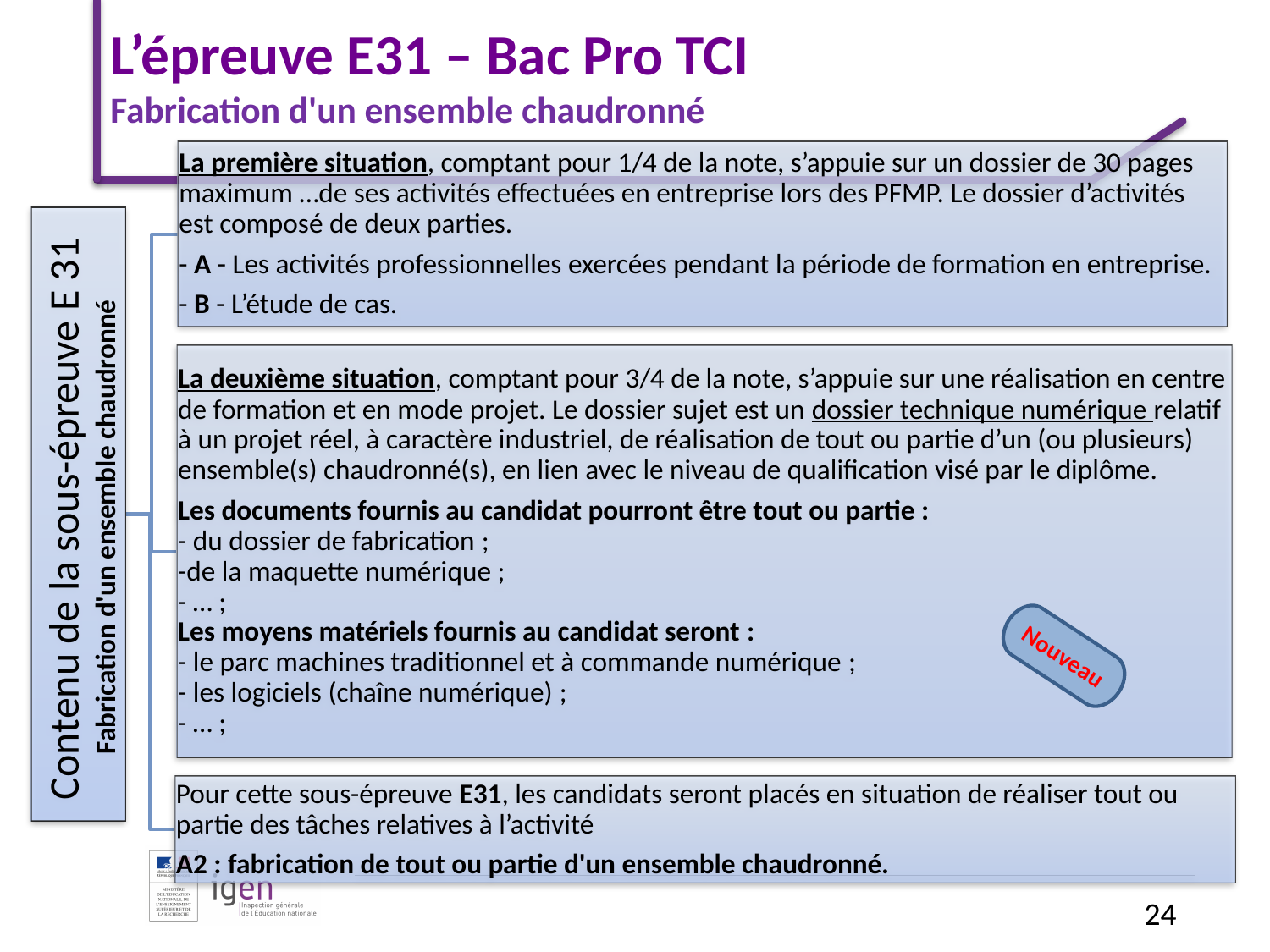

# L’épreuve E31 – Bac Pro TCI Fabrication d'un ensemble chaudronné

Contenu de la sous-épreuve E 31
Fabrication d'un ensemble chaudronné
La première situation, comptant pour 1/4 de la note, s’appuie sur un dossier de 30 pages maximum …de ses activités effectuées en entreprise lors des PFMP. Le dossier d’activités est composé de deux parties.
- A - Les activités professionnelles exercées pendant la période de formation en entreprise.
- B - L’étude de cas.
La deuxième situation, comptant pour 3/4 de la note, s’appuie sur une réalisation en centre de formation et en mode projet. Le dossier sujet est un dossier technique numérique relatif à un projet réel, à caractère industriel, de réalisation de tout ou partie d’un (ou plusieurs) ensemble(s) chaudronné(s), en lien avec le niveau de qualification visé par le diplôme.
Les documents fournis au candidat pourront être tout ou partie :
- du dossier de fabrication ;
-de la maquette numérique ;
- … ;
Les moyens matériels fournis au candidat seront :
- le parc machines traditionnel et à commande numérique ;
- les logiciels (chaîne numérique) ;
- … ;
Pour cette sous-épreuve E31, les candidats seront placés en situation de réaliser tout ou partie des tâches relatives à l’activité
A2 : fabrication de tout ou partie d'un ensemble chaudronné.
Nouveau
24